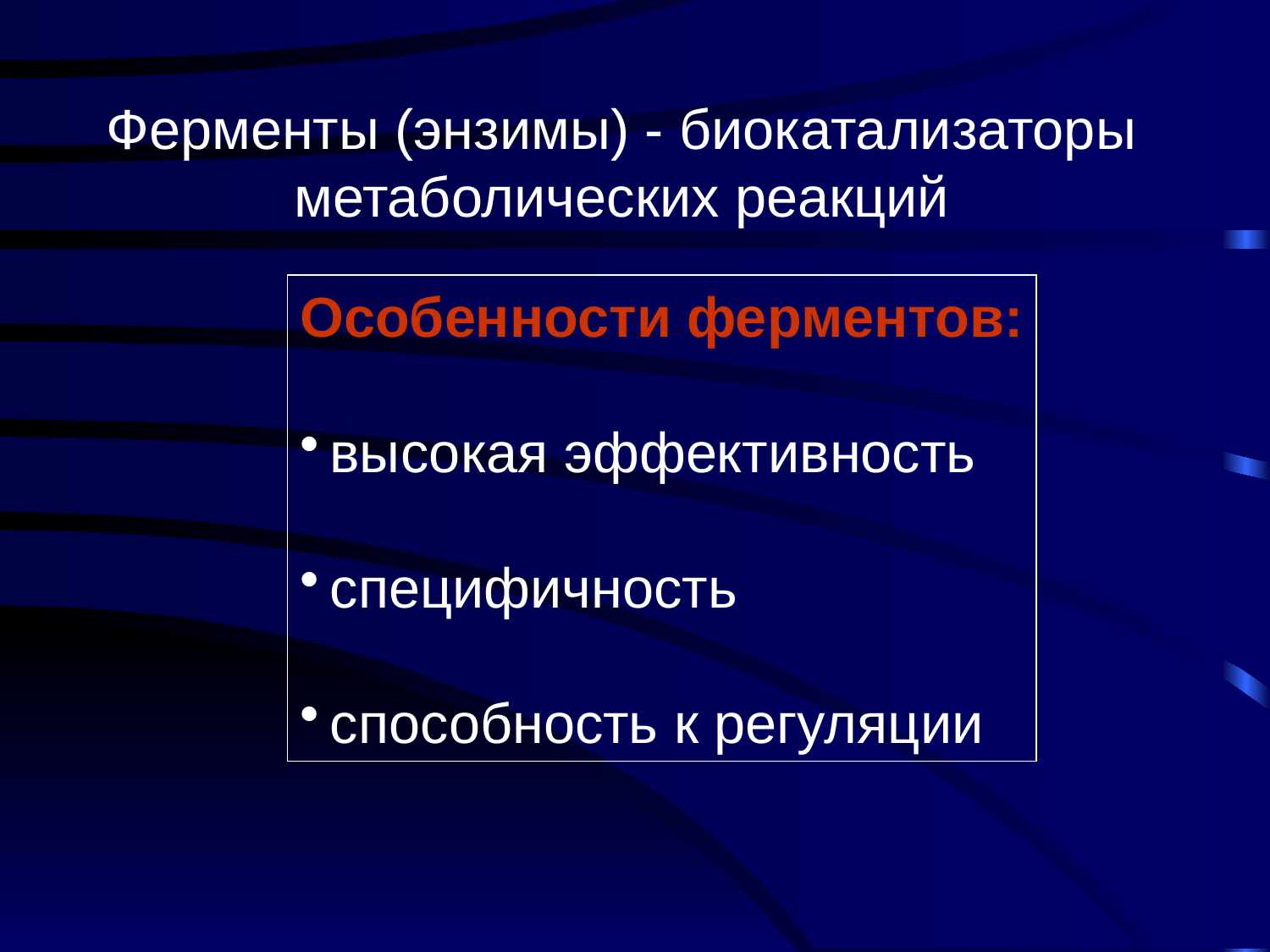

Ферменты (энзимы) - биокатализаторы
метаболических реакций
Особенности ферментов:

высокая эффективность

специфичность

способность к регуляции